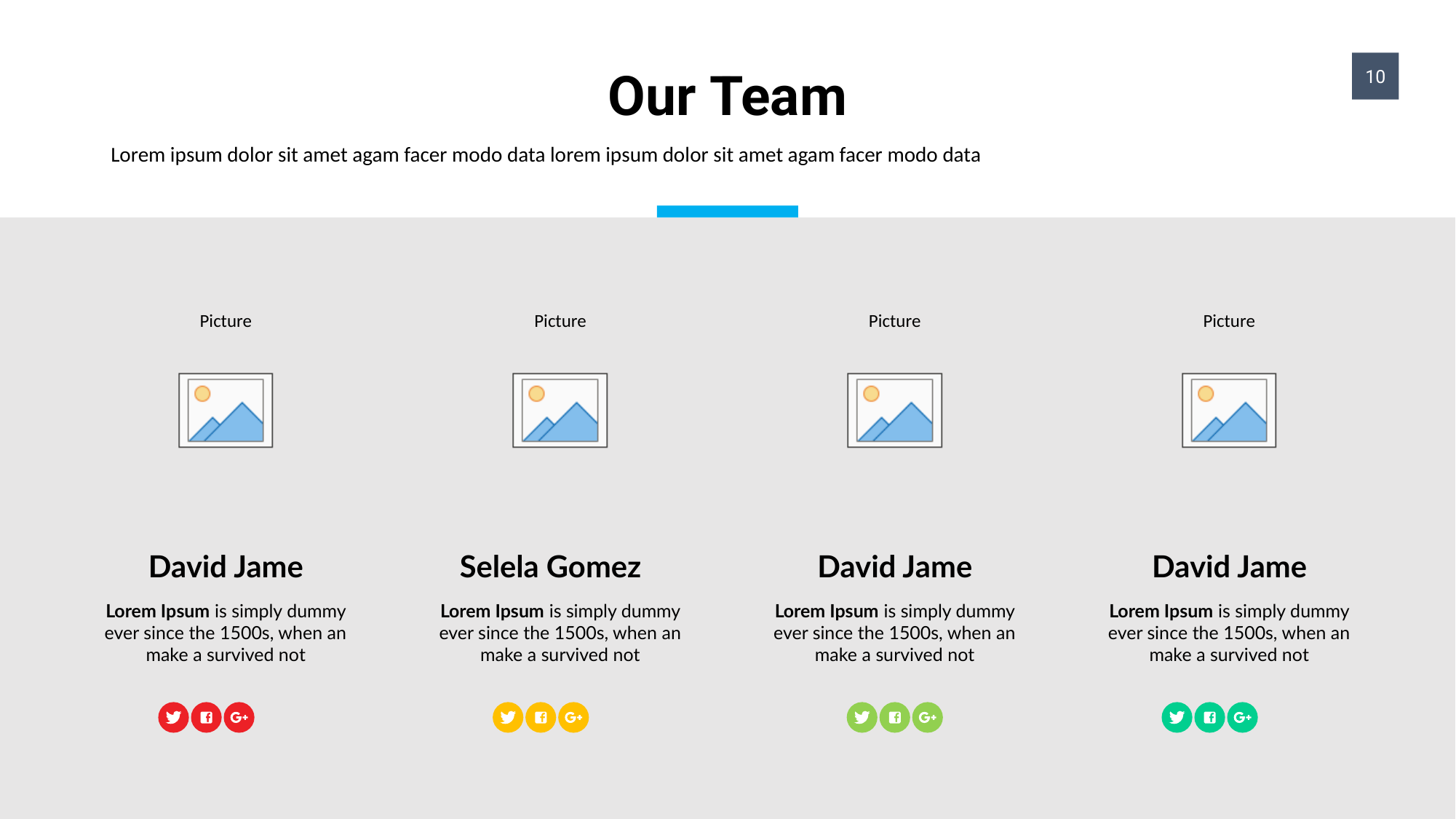

Our Team
10
Lorem ipsum dolor sit amet agam facer modo data lorem ipsum dolor sit amet agam facer modo data

David Jame
Lorem Ipsum is simply dummy ever since the 1500s, when an make a survived not

Selela Gomez
Lorem Ipsum is simply dummy ever since the 1500s, when an make a survived not

David Jame
Lorem Ipsum is simply dummy ever since the 1500s, when an make a survived not

David Jame
Lorem Ipsum is simply dummy ever since the 1500s, when an make a survived not